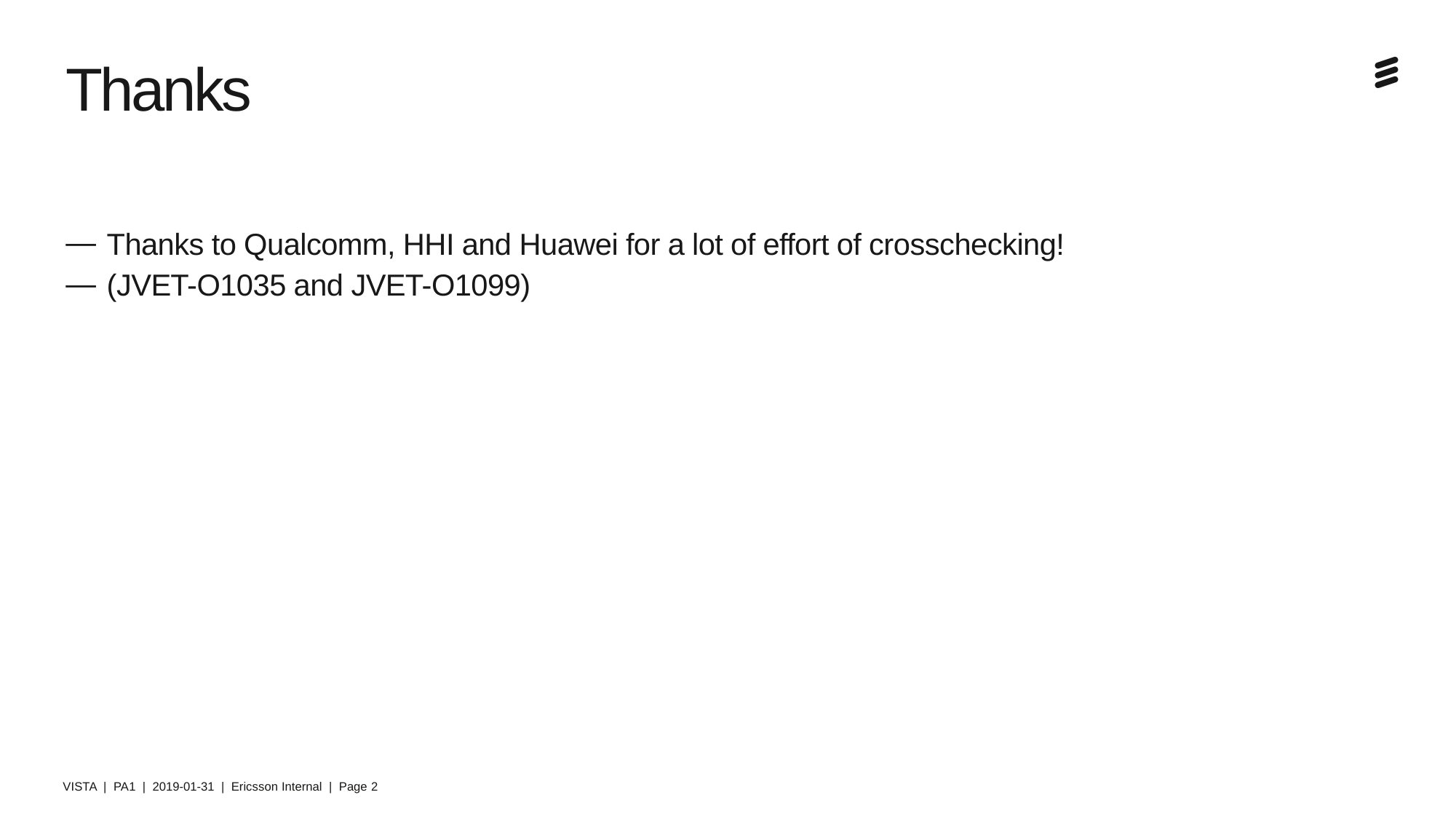

# Thanks
Thanks to Qualcomm, HHI and Huawei for a lot of effort of crosschecking!
(JVET-O1035 and JVET-O1099)